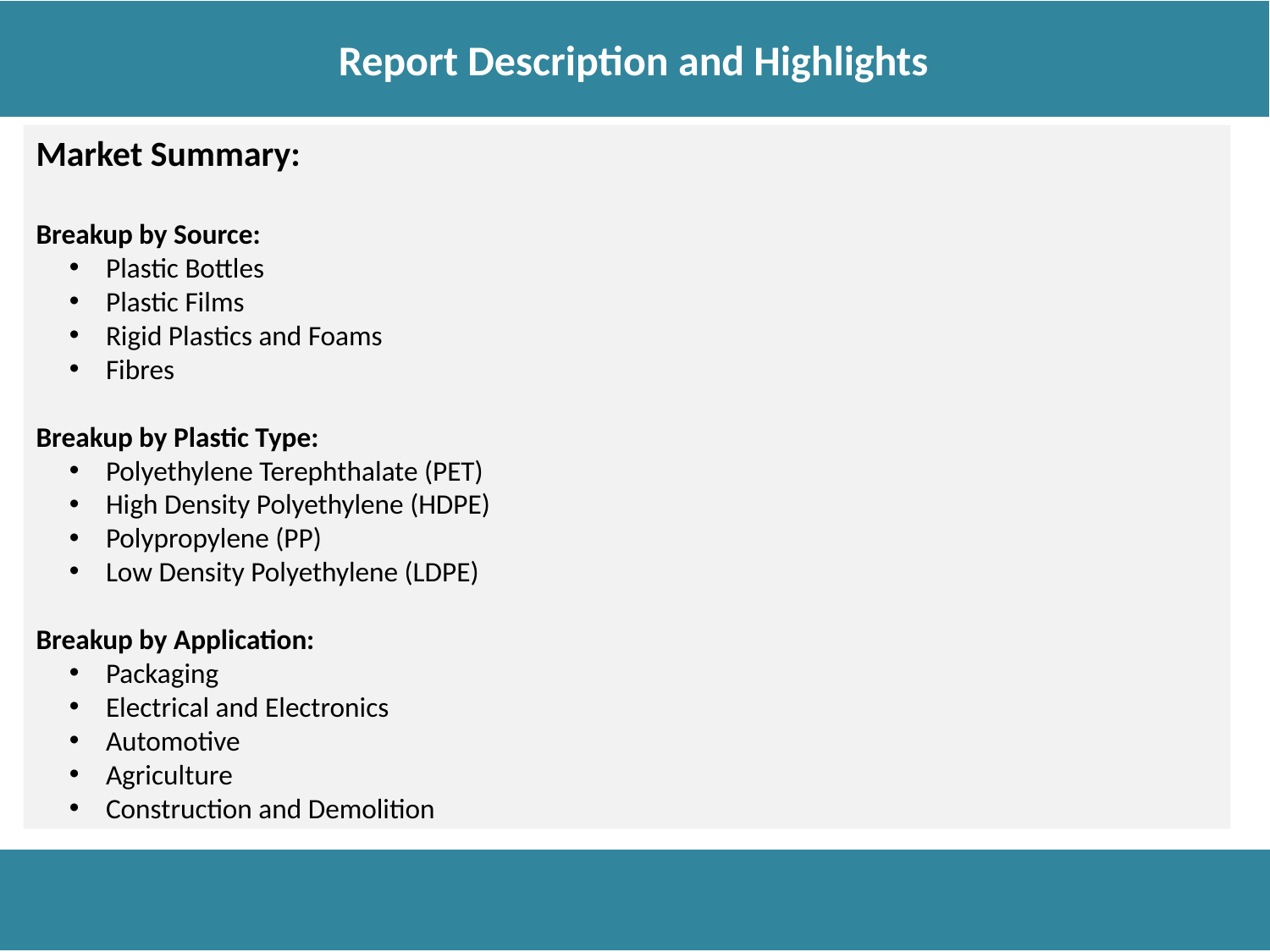

Report Description and Highlights

Report Description

Market Summary:

Breakup by Source:
 Plastic Bottles
 Plastic Films
 Rigid Plastics and Foams
 Fibres

Breakup by Plastic Type:
 Polyethylene Terephthalate (PET)
 High Density Polyethylene (HDPE)
 Polypropylene (PP)
 Low Density Polyethylene (LDPE)

Breakup by Application:
 Packaging
 Electrical and Electronics
 Automotive
 Agriculture
 Construction and Demolition